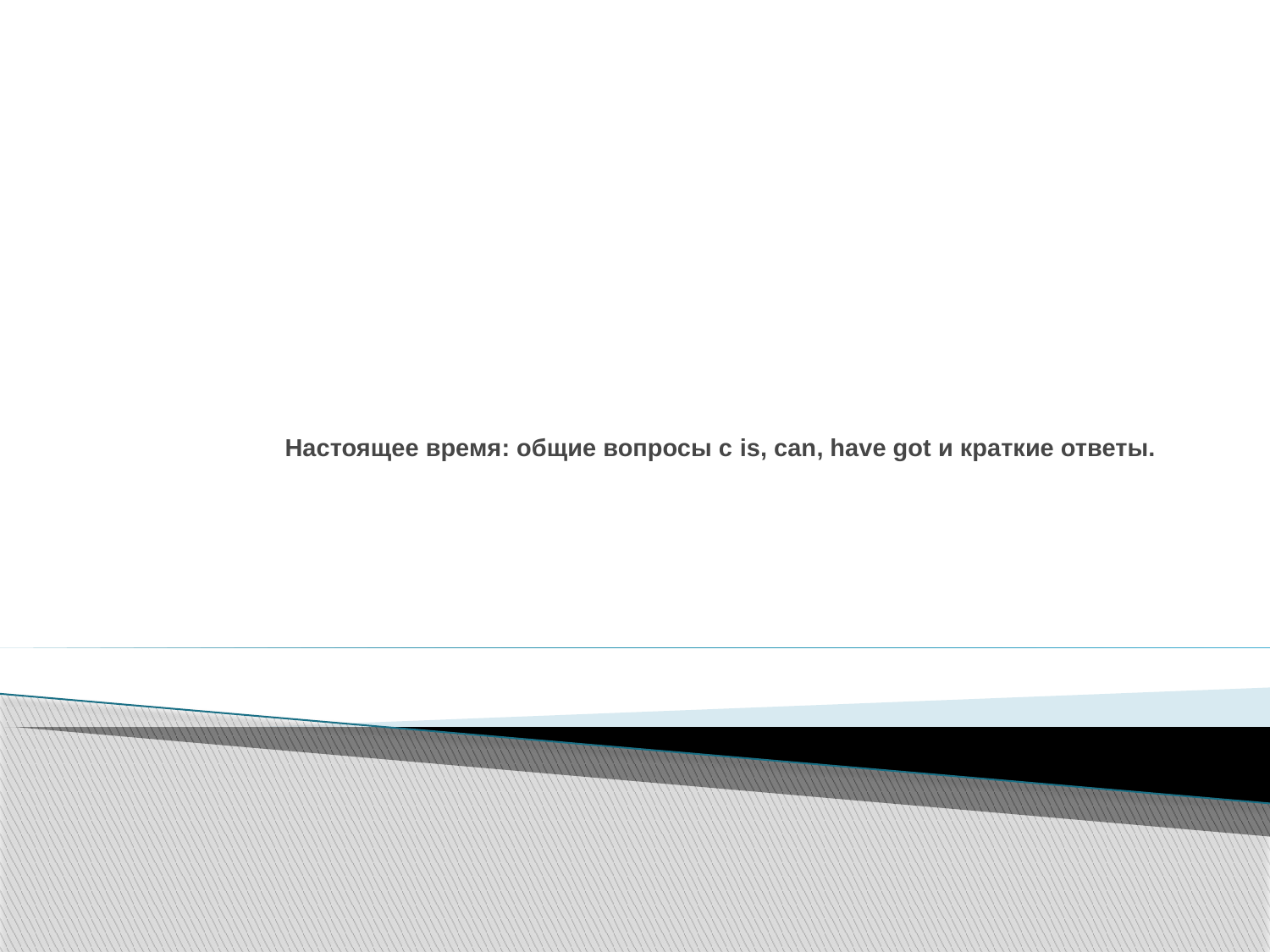

# Настоящее время: общие вопросы с is, can, have got и краткие ответы.